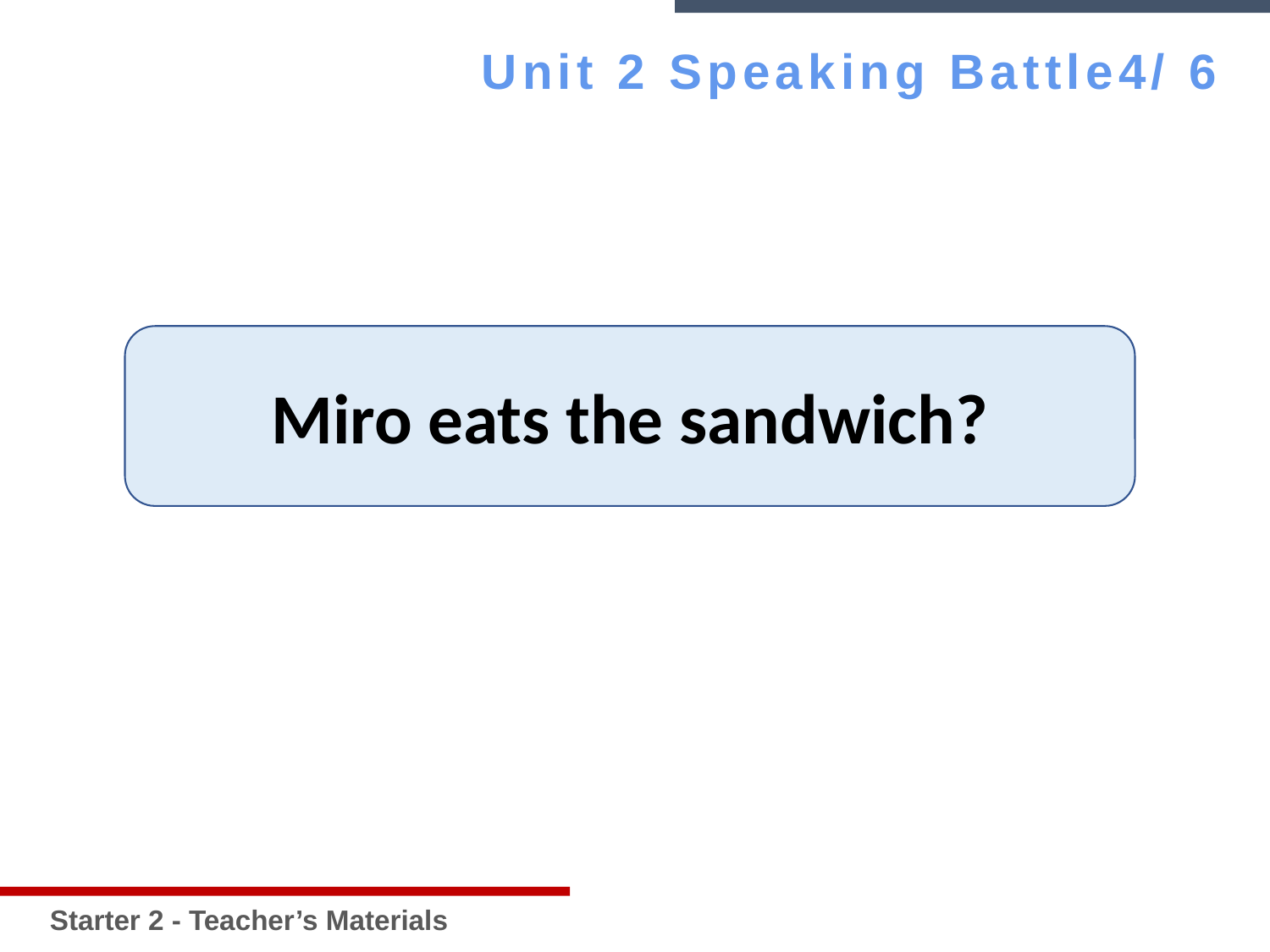

Starter 2 - Teacher’s Materials
Unit 2 Speaking Battle4/ 6
Miro eats the sandwich?